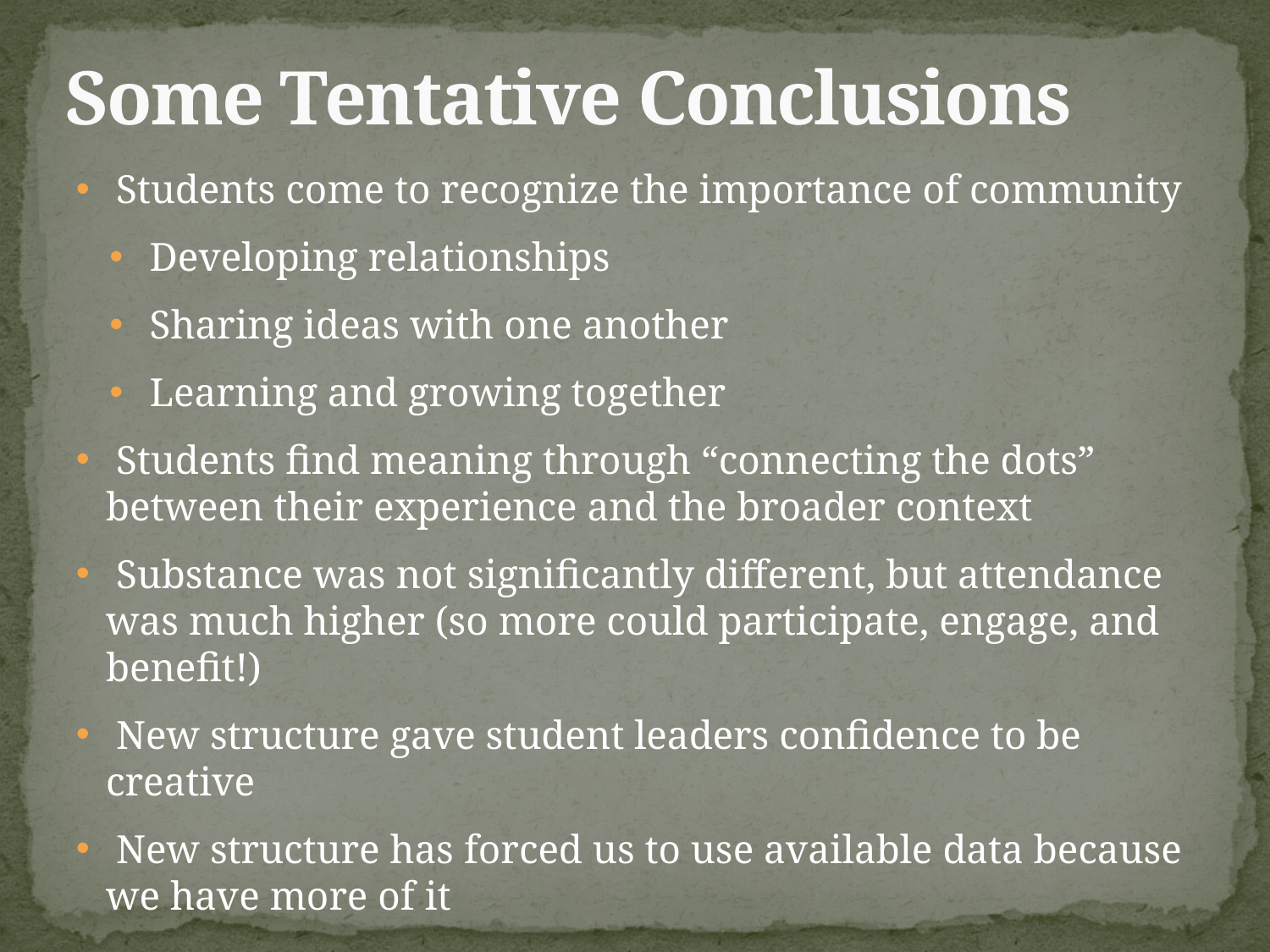

# Some Tentative Conclusions
 Students come to recognize the importance of community
 Developing relationships
 Sharing ideas with one another
 Learning and growing together
 Students find meaning through “connecting the dots” between their experience and the broader context
 Substance was not significantly different, but attendance was much higher (so more could participate, engage, and benefit!)
 New structure gave student leaders confidence to be creative
 New structure has forced us to use available data because we have more of it